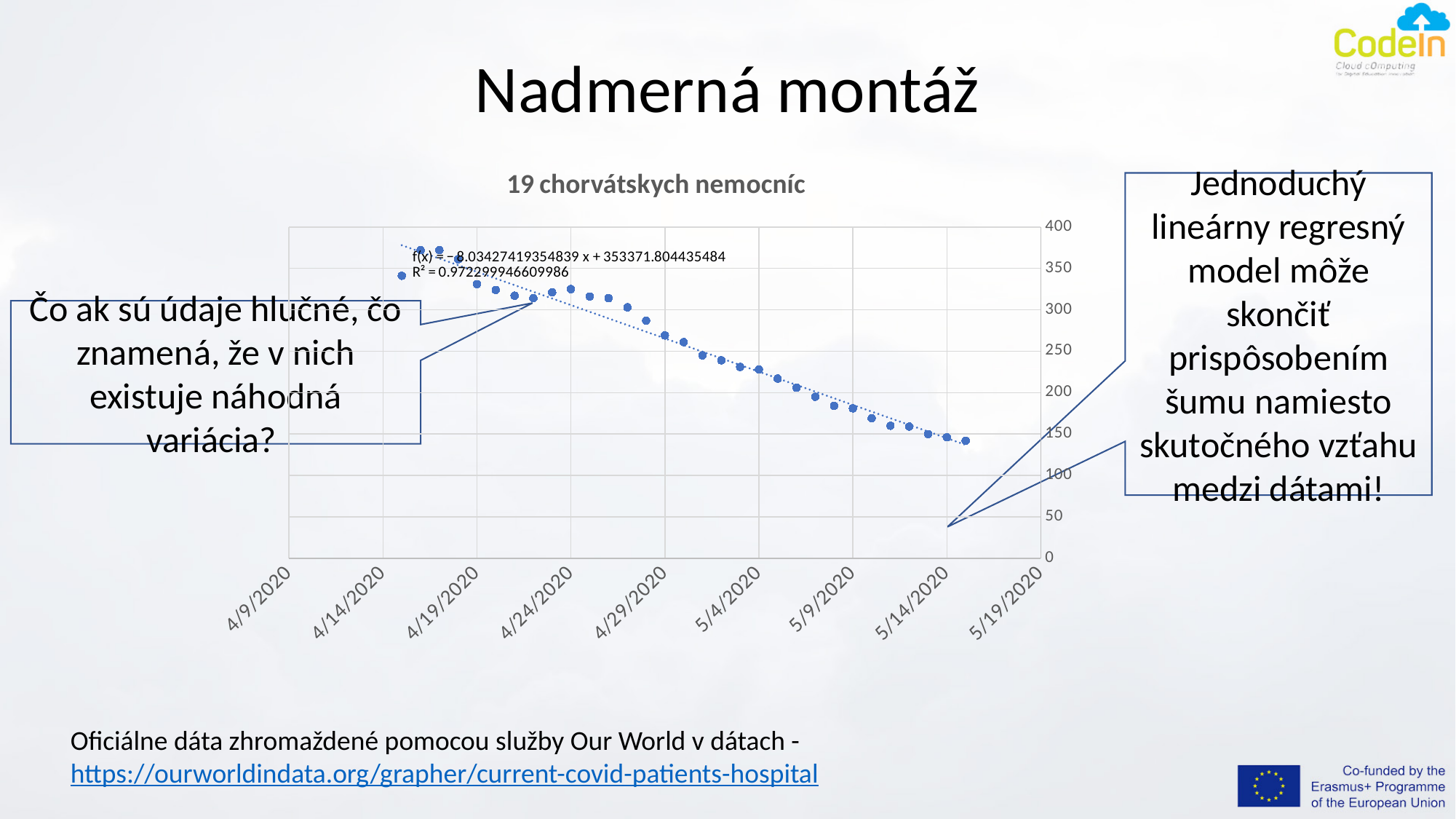

# Nadmerná montáž

### Chart: 19 chorvátskych nemocníc

| Category | Patients in hospitals |
|---|---|
Jednoduchý lineárny regresný model môže skončiť prispôsobením šumu namiesto skutočného vzťahu medzi dátami!

Čo ak sú údaje hlučné, čo znamená, že v nich existuje náhodná variácia?
Oficiálne dáta zhromaždené pomocou služby Our World v dátach - https://ourworldindata.org/grapher/current-covid-patients-hospital